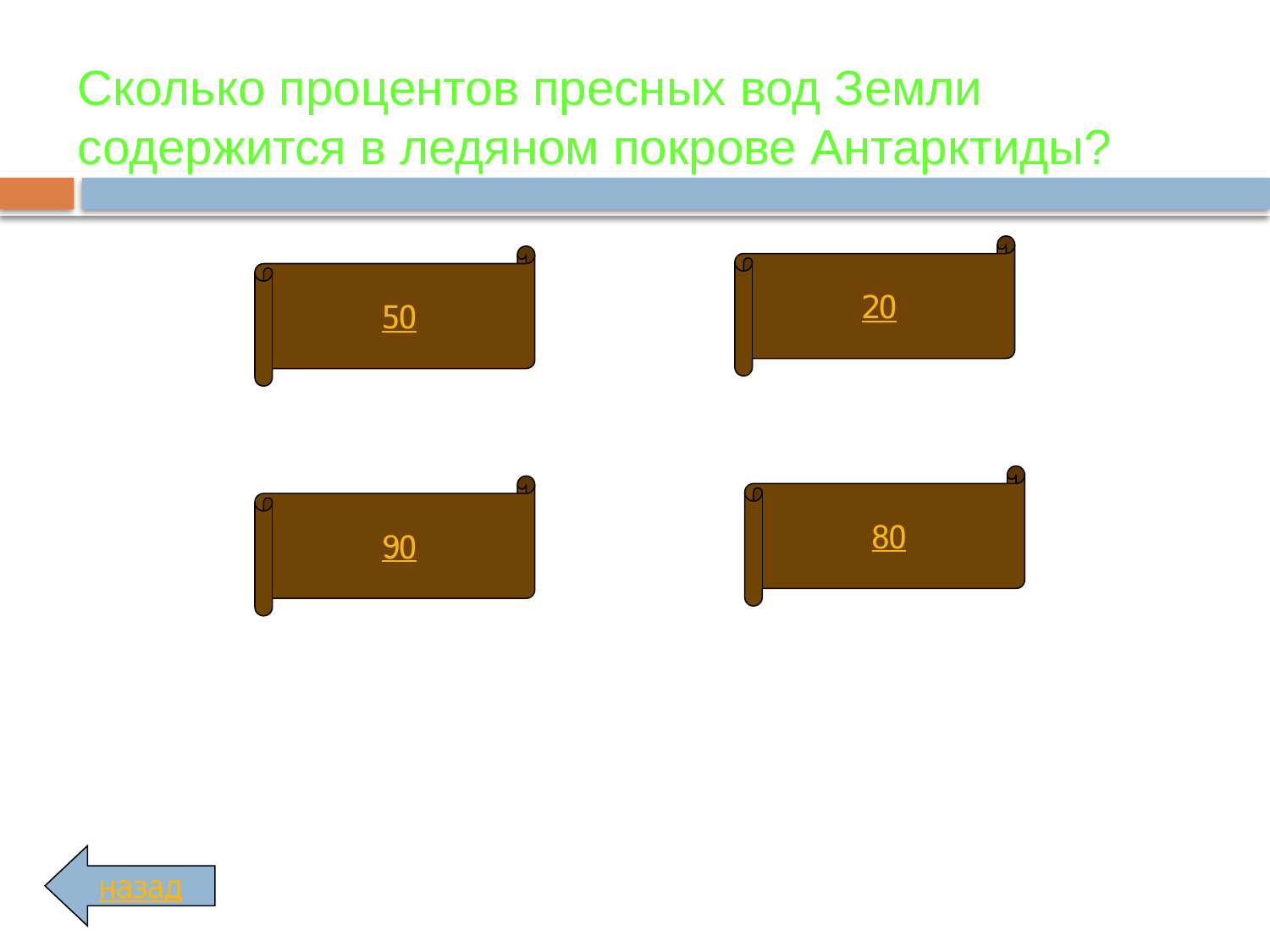

# Сколько процентов пресных вод Земли содержится в ледяном покрове Антарктиды?
20
50
80
90
назад